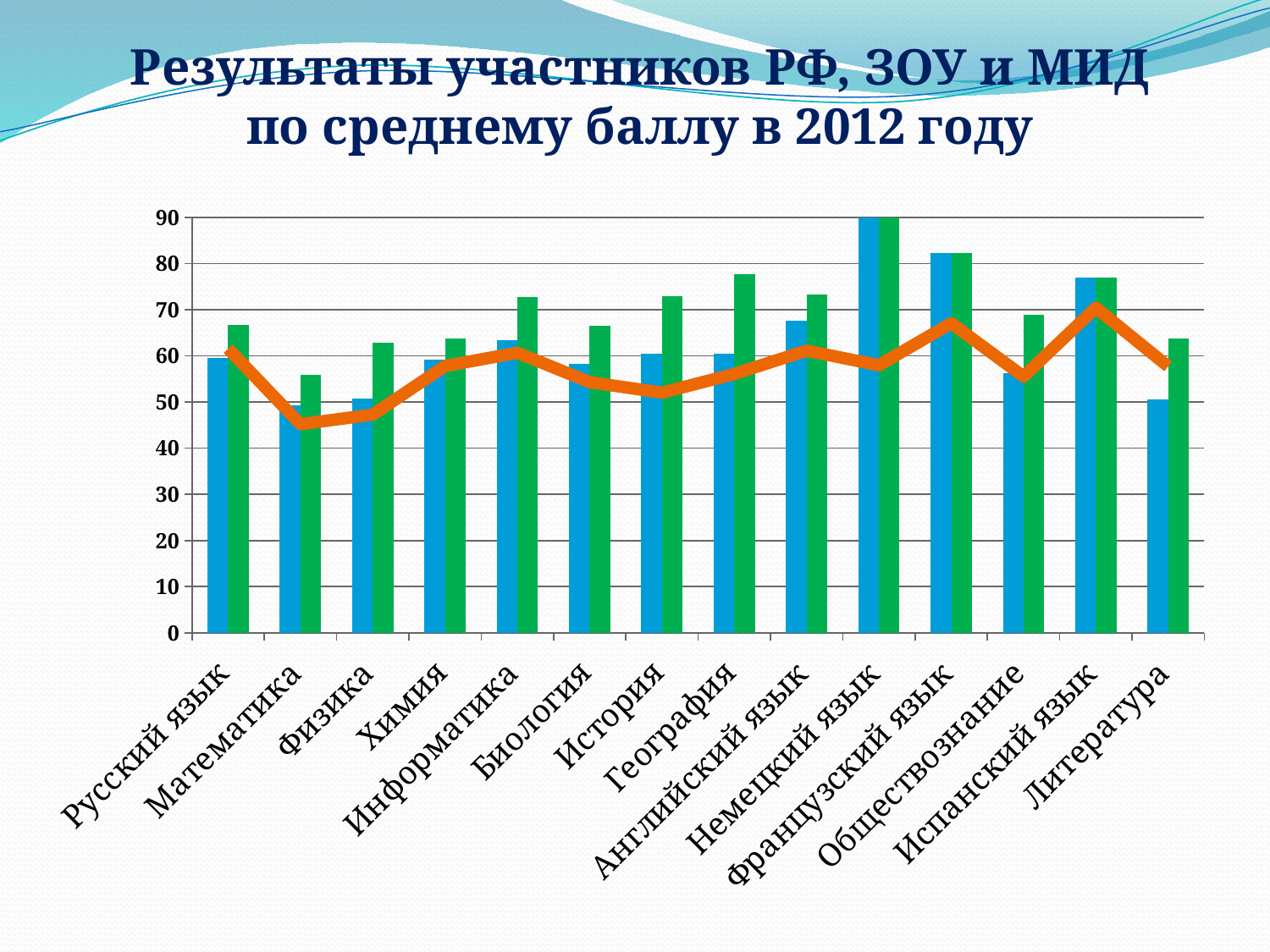

Результаты участников РФ, ЗОУ и МИД
по среднему баллу в 2012 году

### Chart

| Category | ЗОУ | МИД | РФ |
|---|---|---|---|
| Русский язык  | 59.6 | 66.7 | 61.550133 |
| Математика  | 49.3 | 55.9 | 45.201414 |
| Физика  | 50.7 | 62.8 | 47.26321600000007 |
| Химия  | 59.2 | 63.7 | 57.79794500000001 |
| Информатика  | 63.4 | 72.7 | 60.68393200000001 |
| Биология  | 58.3 | 66.6 | 54.308666 |
| История  | 60.4 | 73.0 | 52.018783000000006 |
| География  | 60.4 | 77.7 | 56.083503 |
| Английский язык  | 67.6 | 73.2 | 61.134255 |
| Немецкий язык  | 90.2 | 90.2 | 57.958922 |
| Французский язык  | 82.3 | 82.3 | 67.07644799999986 |
| Обществознание  | 56.3 | 68.9 | 55.531083 |
| Испанский язык  | 77.0 | 77.0 | 70.422641 |
| Литература  | 50.5 | 63.7 | 57.71725 |